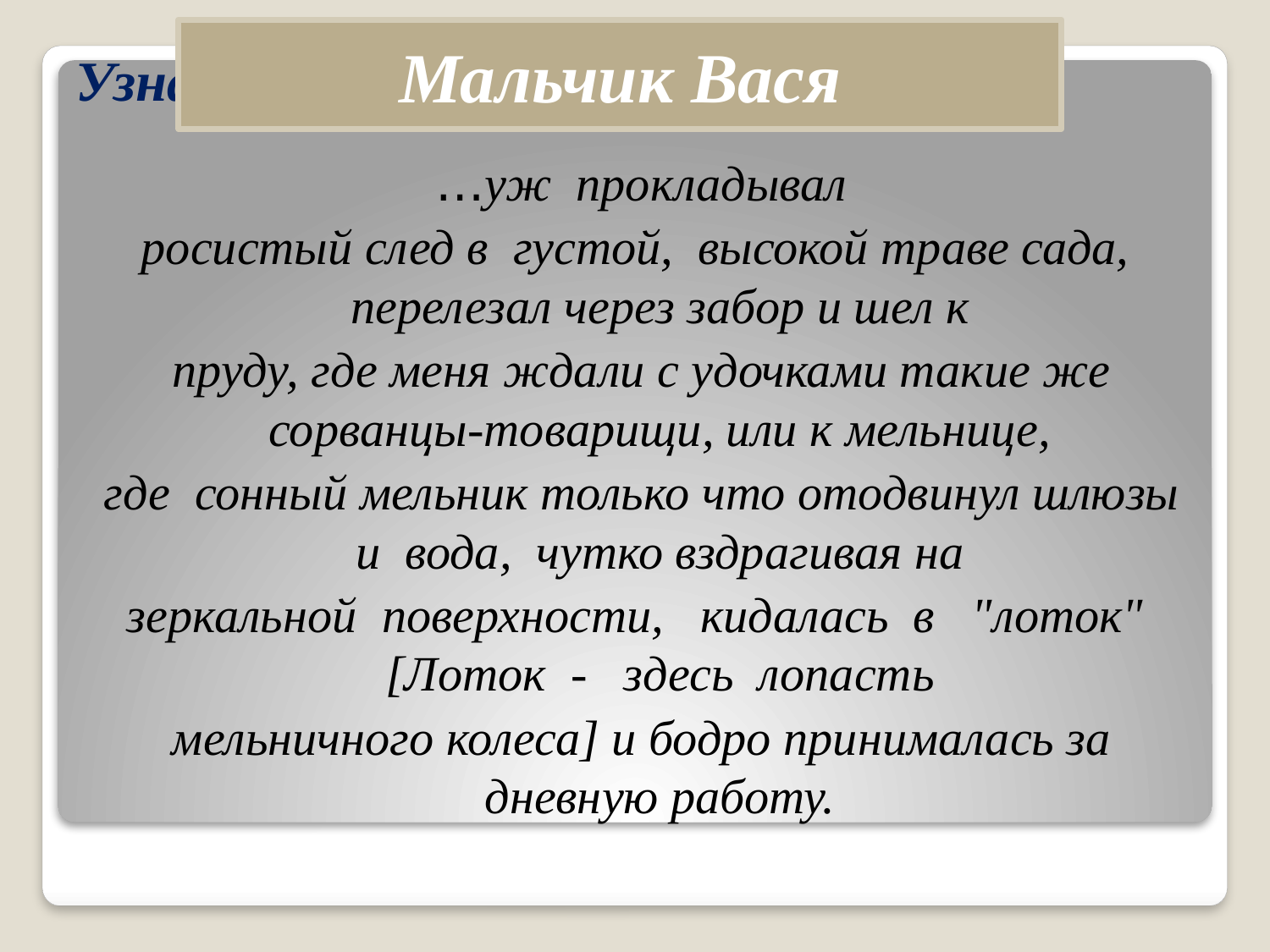

Мальчик Вася
# Узнай героя
…уж  прокладывал
росистый след в  густой,  высокой траве сада,  перелезал через забор и шел к
пруду, где меня ждали с удочками такие же сорванцы-товарищи, или к мельнице,
где  сонный мельник только что отодвинул шлюзы и  вода,  чутко вздрагивая на
зеркальной  поверхности,   кидалась  в   "лоток"  [Лоток  -   здесь  лопасть
мельничного колеса] и бодро принималась за дневную работу.